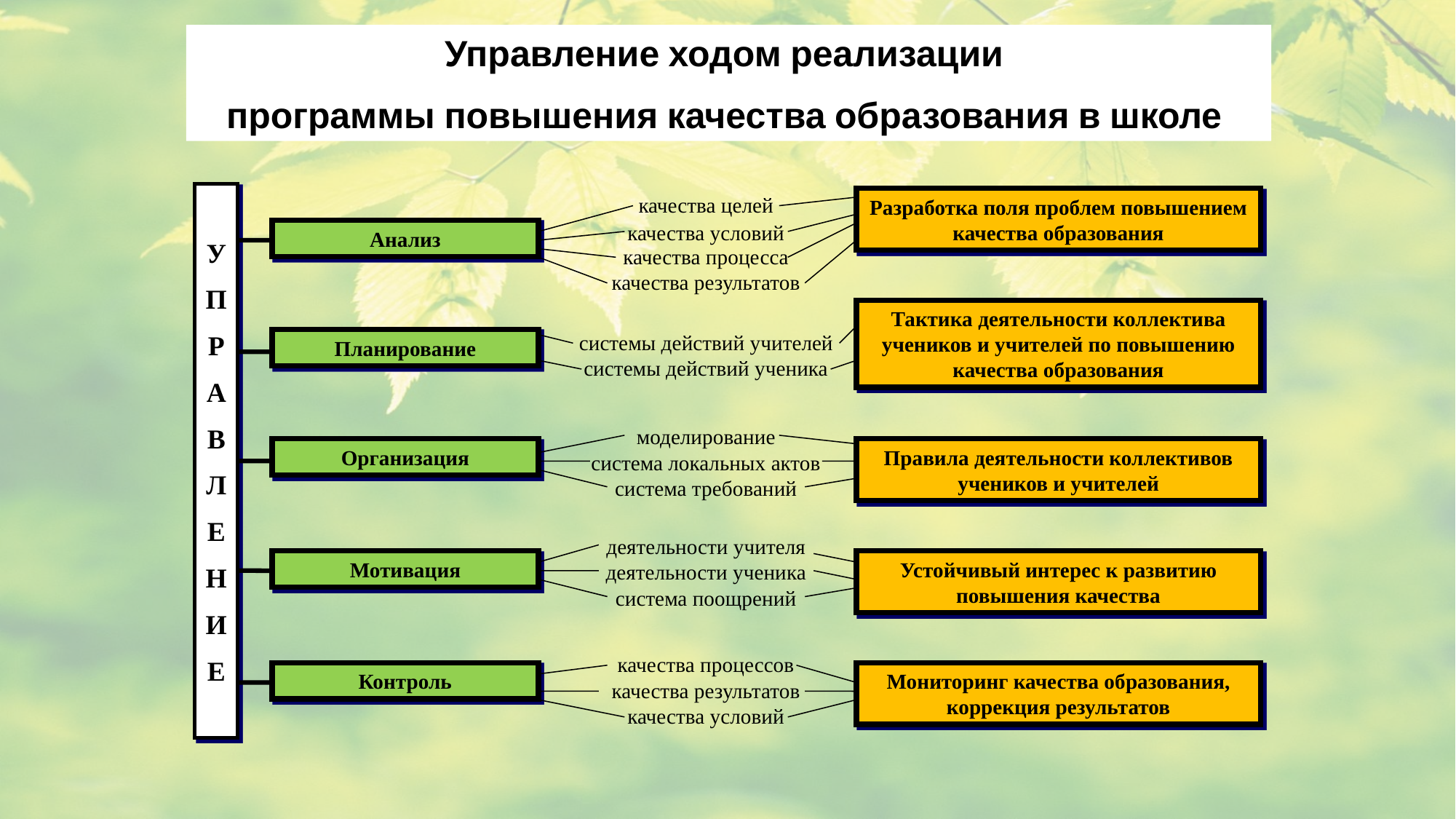

Управление ходом реализации
программы повышения качества образования в школе

У
П
Р
А
В
Л
Е
Н
И
Е

качества целей
Разработка поля проблем повышением качества образования

качества условий

Анализ

качества процесса

качества результатов
Тактика деятельности коллектива учеников и учителей по повышению качества образования
системы действий учителей

Планирование

системы действий ученика

моделирование

Организация
Правила деятельности коллективов учеников и учителей
система локальных актов

система требований

деятельности учителя

Мотивация
Устойчивый интерес к развитию повышения качества
деятельности ученика

система поощрений

качества процессов
Контроль
Мониторинг качества образования, коррекция результатов

качества результатов

качества условий